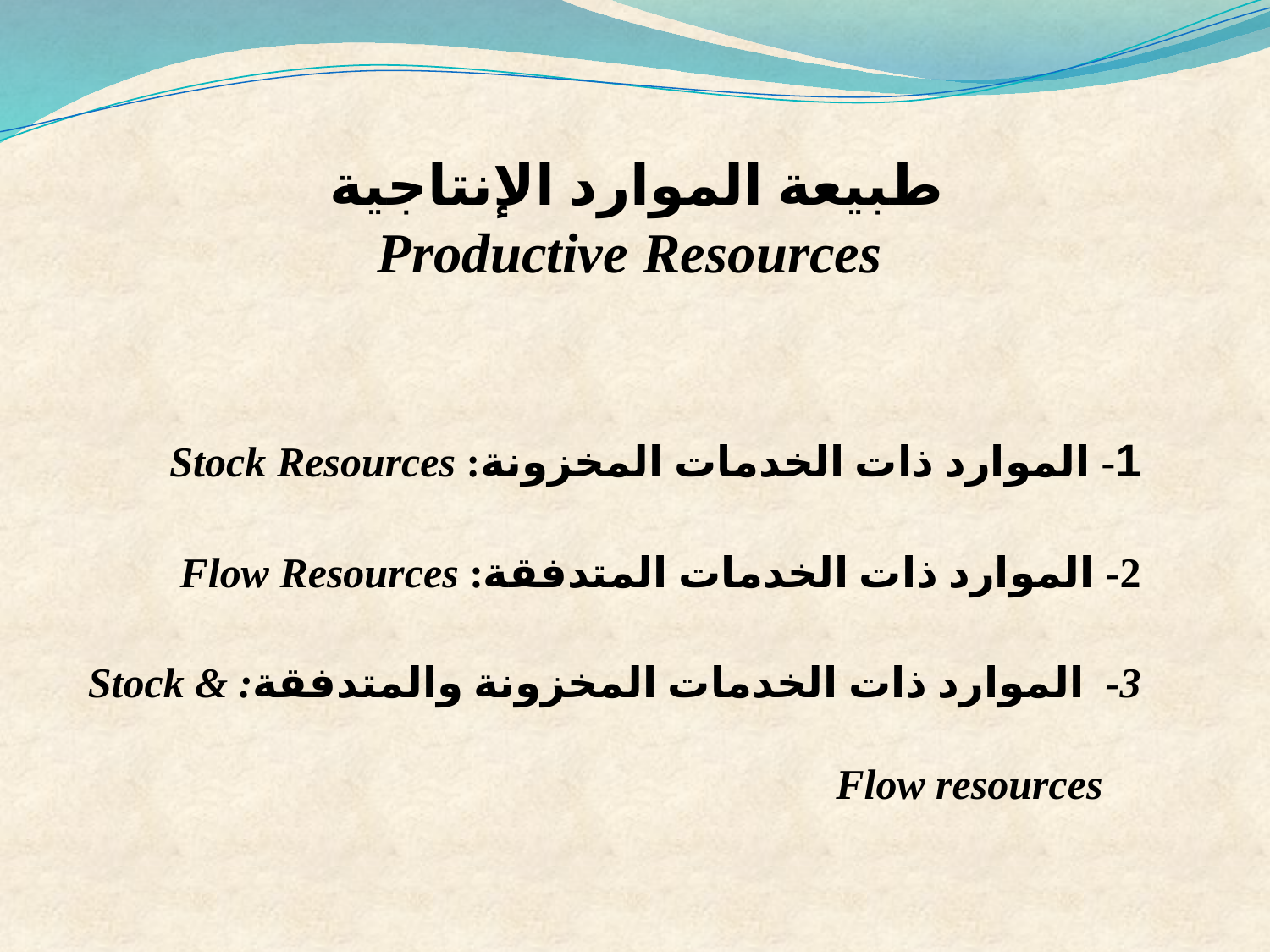

طبيعة الموارد الإنتاجية
Productive Resources
1- الموارد ذات الخدمات المخزونة: Stock Resources
2- الموارد ذات الخدمات المتدفقة: Flow Resources
3-  الموارد ذات الخدمات المخزونة والمتدفقة: Stock & Flow resources